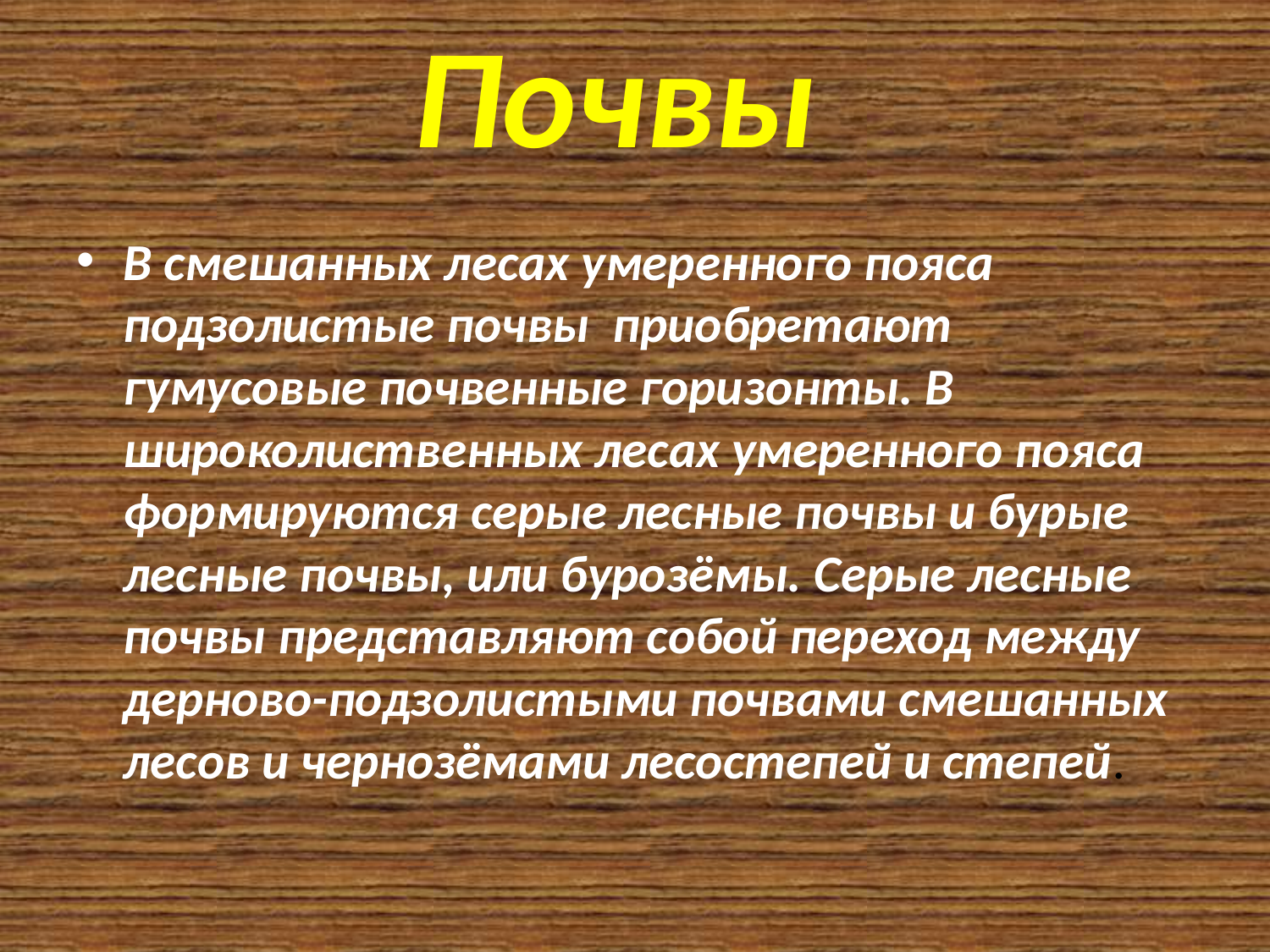

Почвы
В смешанных лесах умеренного пояса подзолистые почвы  приобретают гумусовые почвенные горизонты. В широколиственных лесах умеренного пояса формируются серые лесные почвы и бурые лесные почвы, или бурозёмы. Серые лесные почвы представляют собой переход между дерново-подзолистыми почвами смешанных лесов и чернозёмами лесостепей и степей.